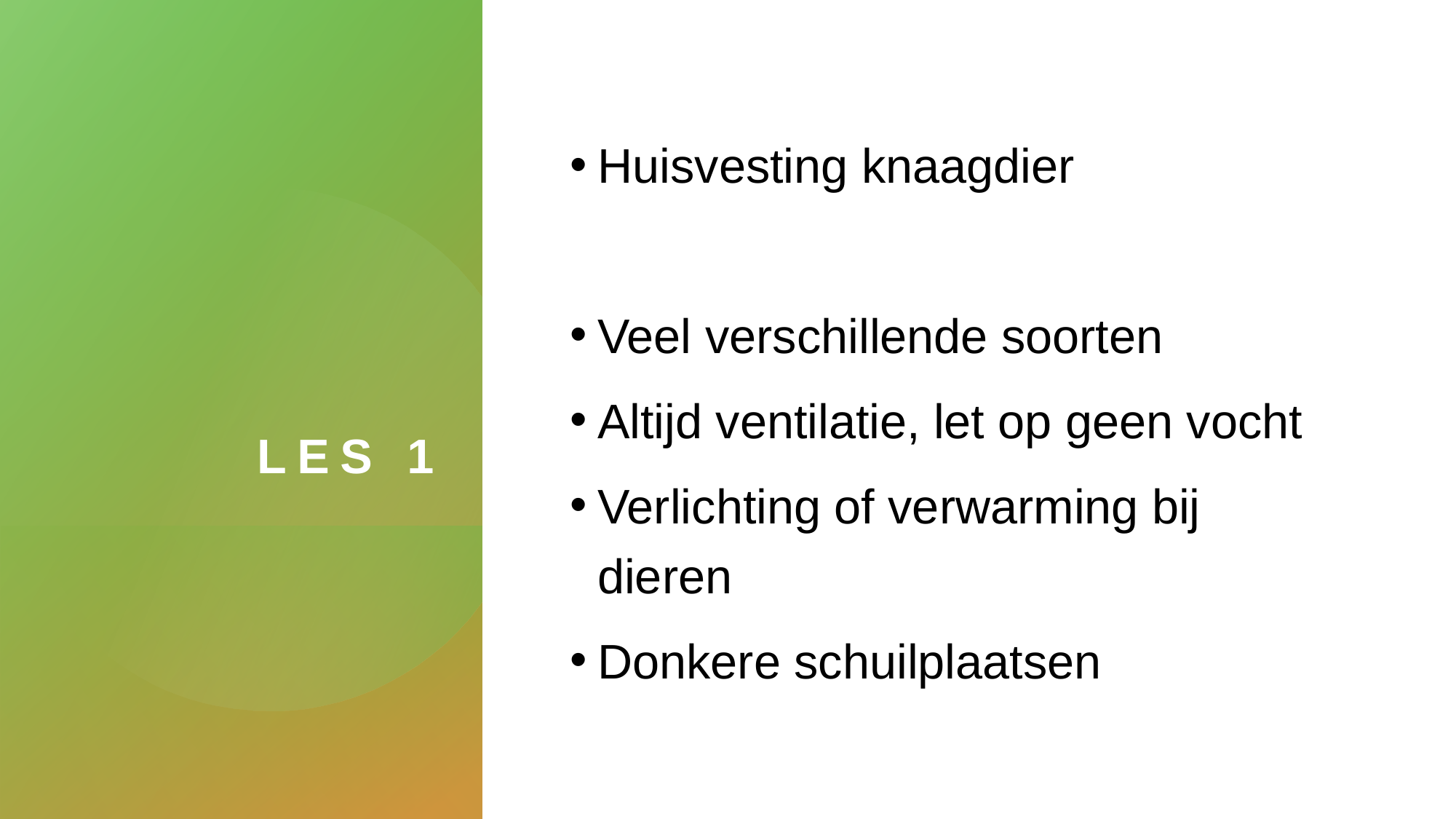

# Les 1
Huisvesting knaagdier

Veel verschillende soorten
Altijd ventilatie, let op geen vocht
Verlichting of verwarming bij dieren
Donkere schuilplaatsen